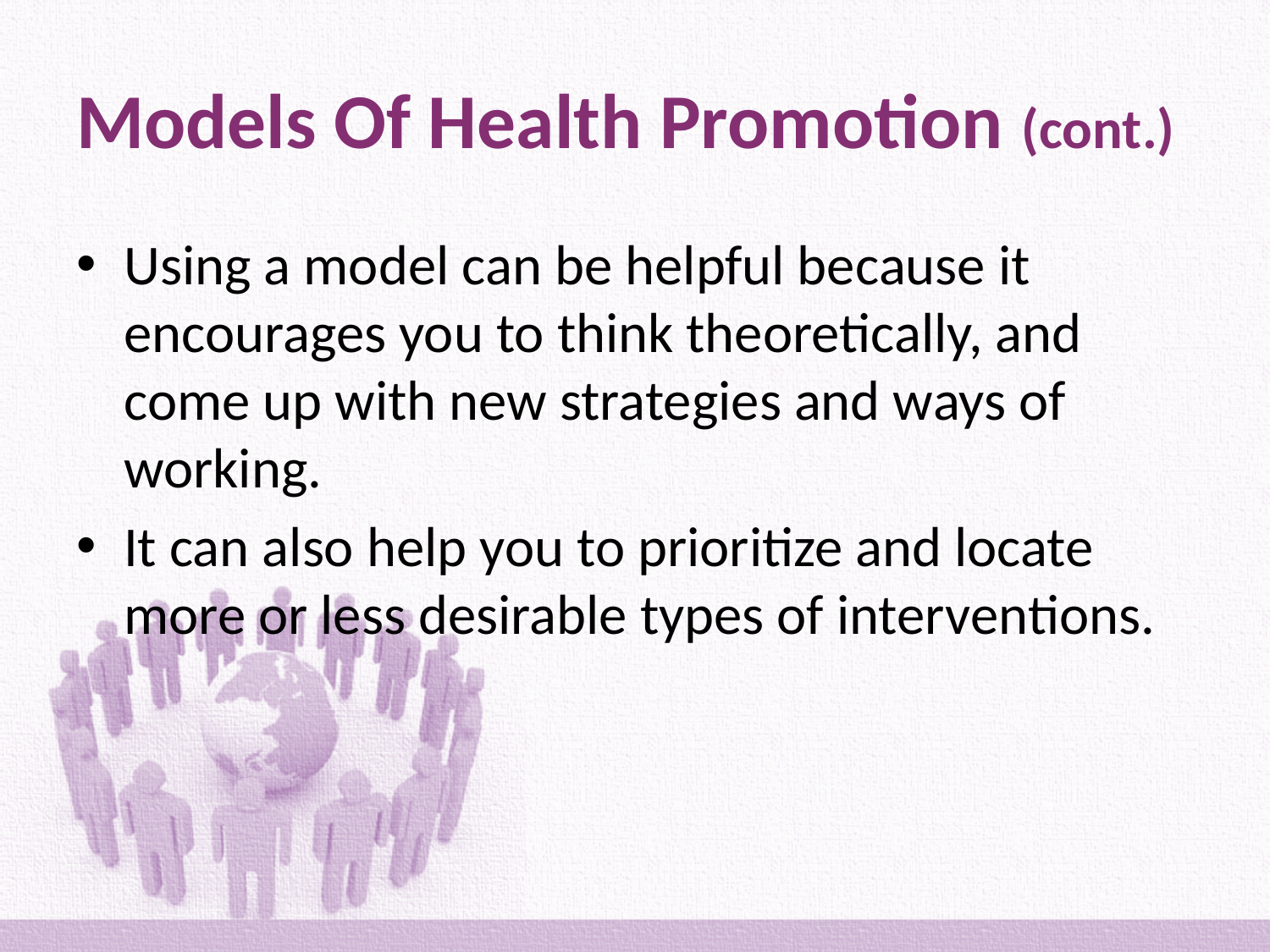

# Models Of Health Promotion (cont.)
Using a model can be helpful because it encourages you to think theoretically, and come up with new strategies and ways of working.
It can also help you to prioritize and locate more or less desirable types of interventions.